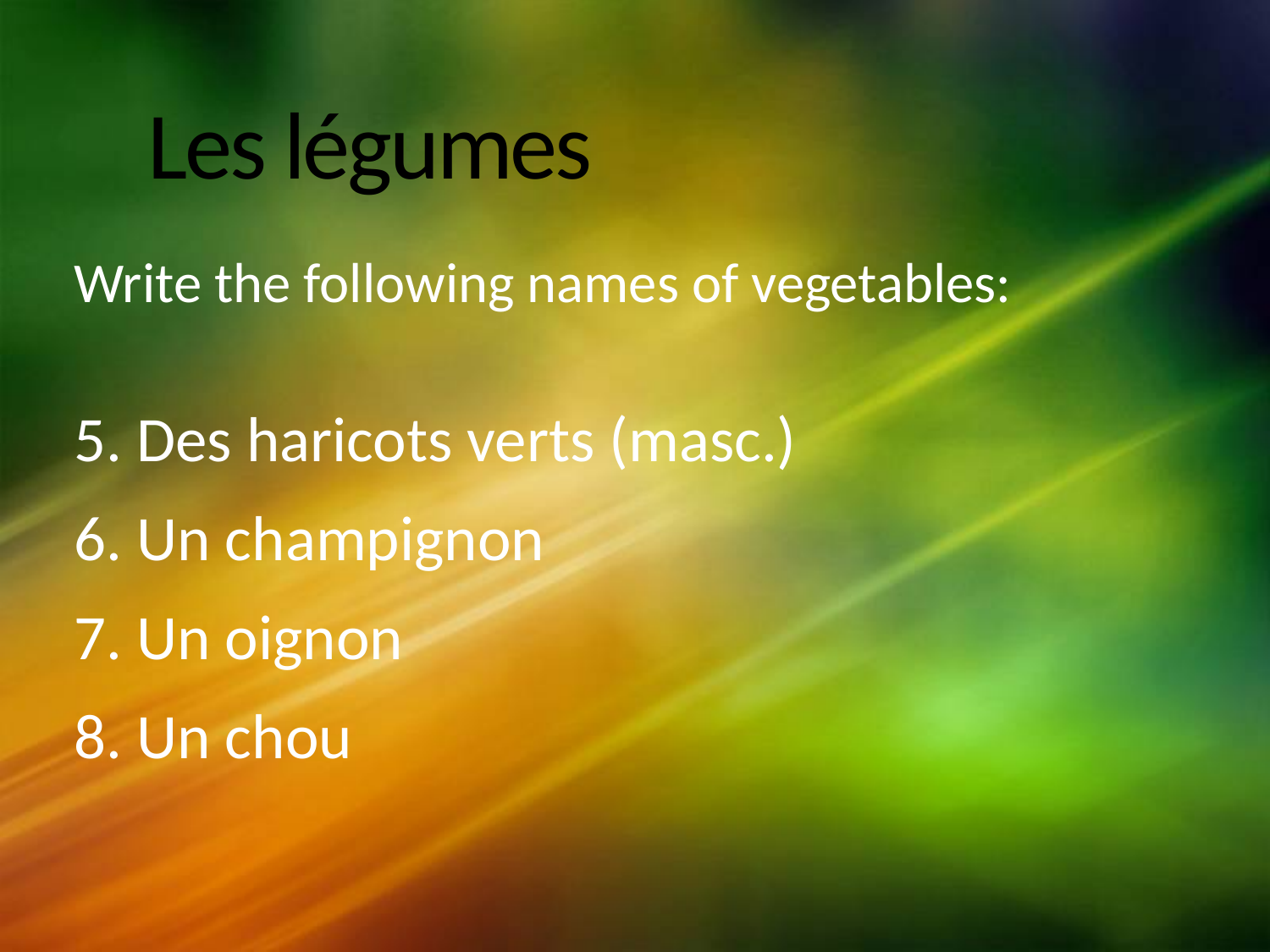

# Les légumes
Write the following names of vegetables:

5. Des haricots verts (masc.)
6. Un champignon
7. Un oignon
8. Un chou